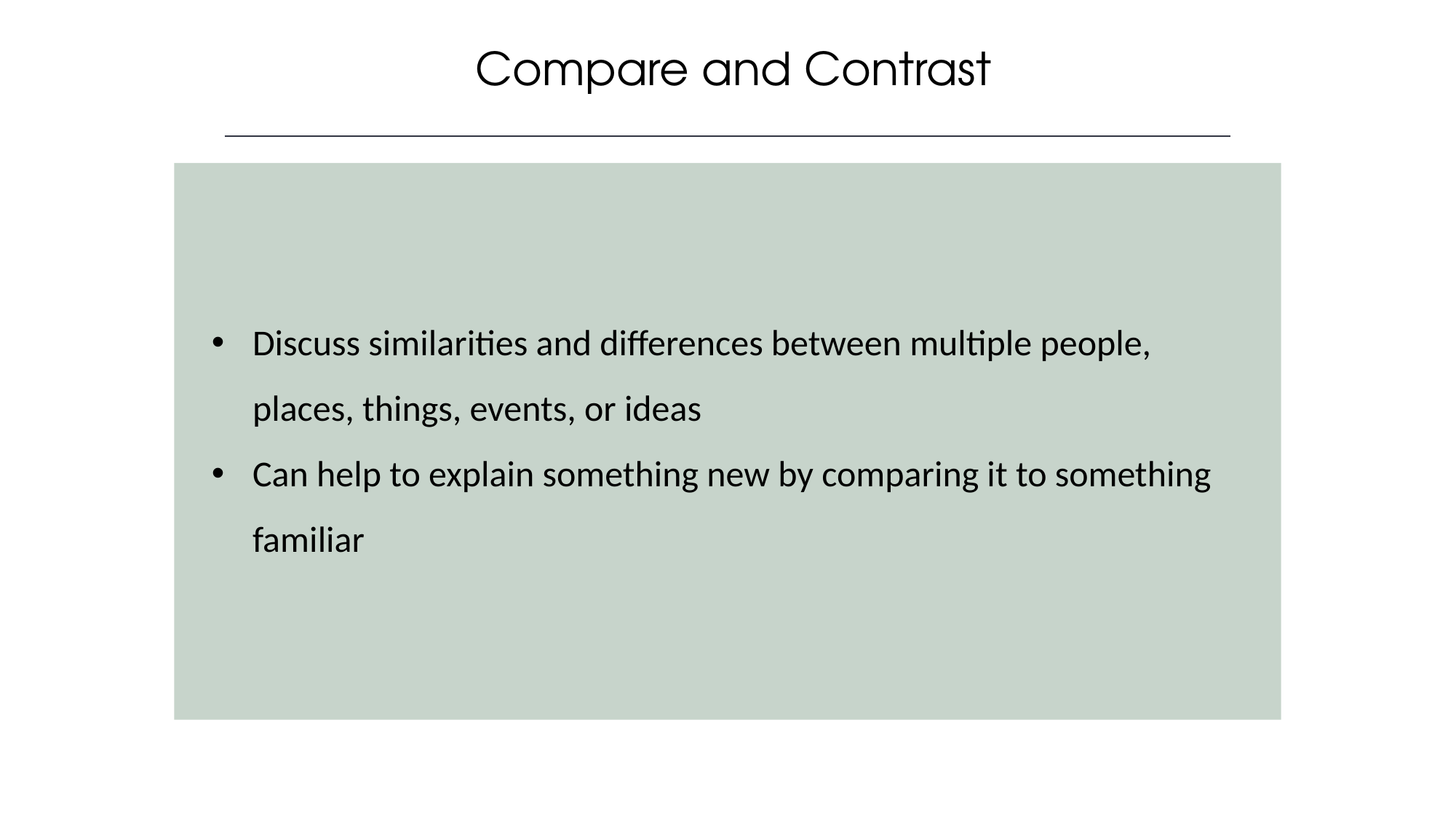

Compare and Contrast
HAWKES LEARNING

Discuss similarities and differences between multiple people, places, things, events, or ideas
Can help to explain something new by comparing it to something familiar